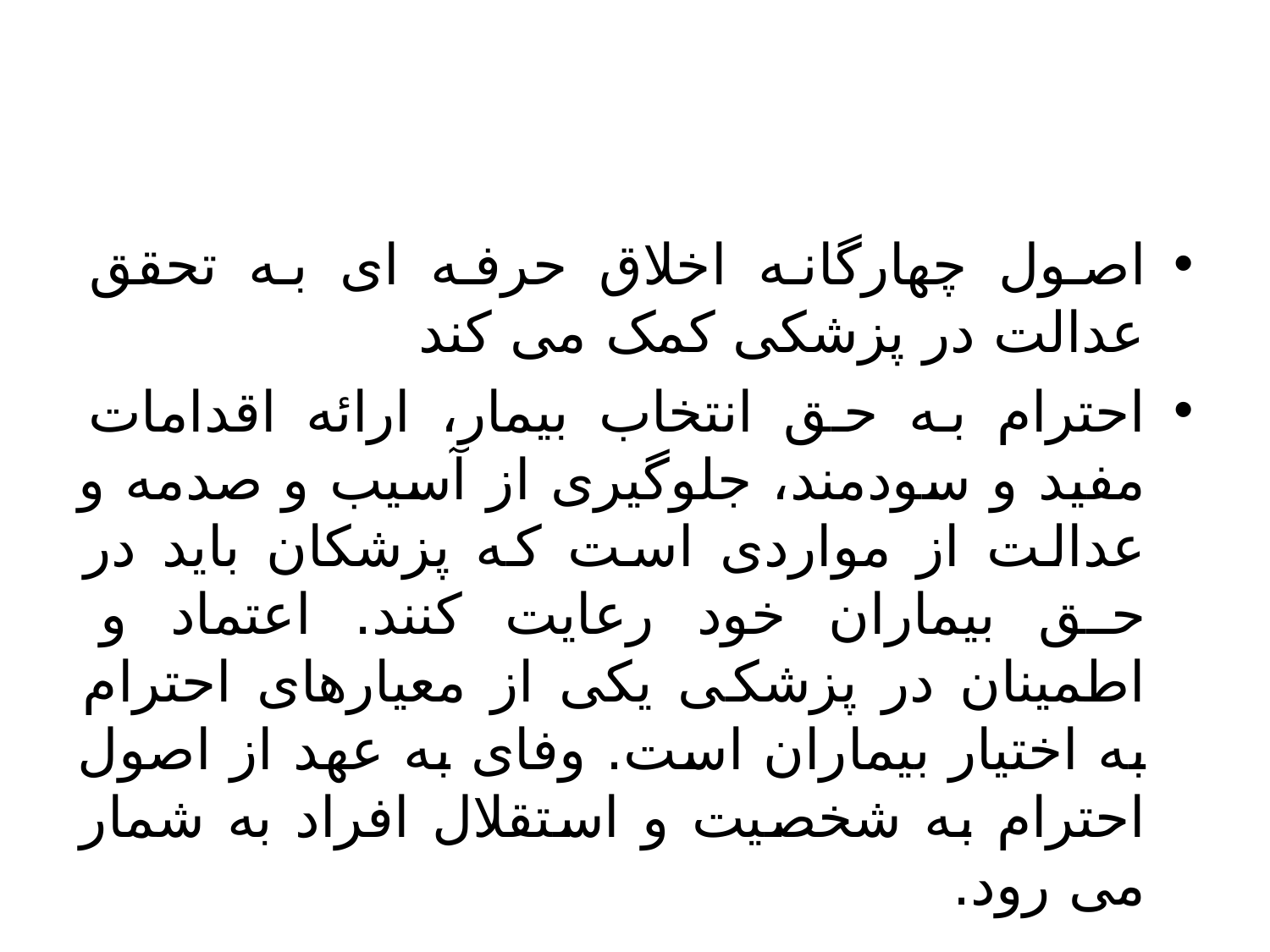

#
اصول چهارگانه اخلاق حرفه ای به تحقق عدالت در پزشکی کمک می کند
احترام به حق انتخاب بیمار، ارائه اقدامات مفید و سودمند، جلوگیری از آسیب و صدمه و عدالت از مواردی است که پزشکان باید در حق بیماران خود رعایت کنند. اعتماد و اطمینان در پزشکی یکی از معیارهای احترام به اختیار بیماران است. وفای به عهد از اصول احترام به شخصیت و استقلال افراد به شمار می رود.